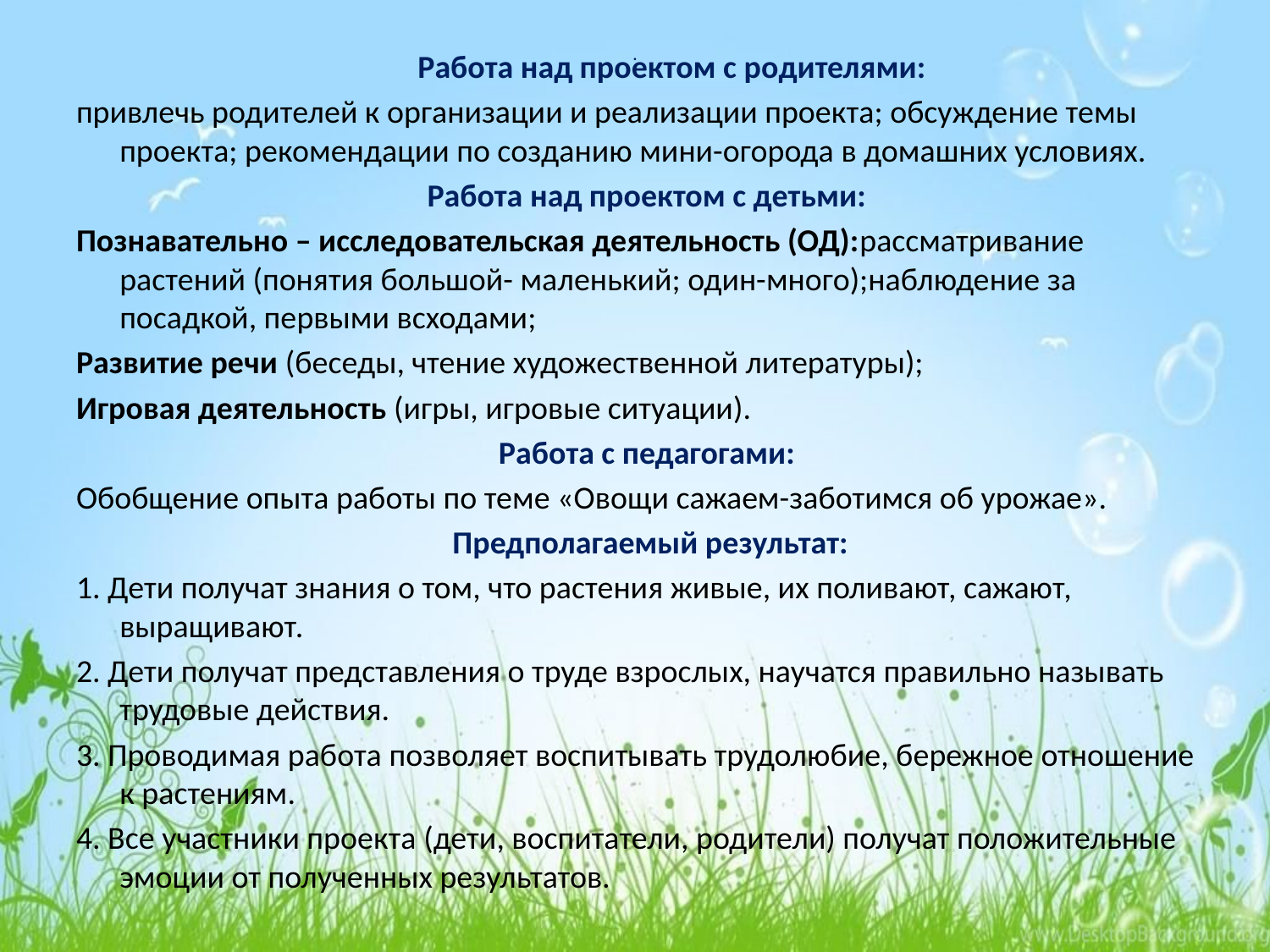

# .
       Работа над проектом с родителями:
привлечь родителей к организации и реализации проекта; обсуждение темы проекта; рекомендации по созданию мини-огорода в домашних условиях.
Работа над проектом с детьми:
Познавательно – исследовательская деятельность (ОД):рассматривание растений (понятия большой- маленький; один-много);наблюдение за посадкой, первыми всходами;
Развитие речи (беседы, чтение художественной литературы);
Игровая деятельность (игры, игровые ситуации).
Работа с педагогами:
Обобщение опыта работы по теме «Овощи сажаем-заботимся об урожае».
 Предполагаемый результат:
1. Дети получат знания о том, что растения живые, их поливают, сажают, выращивают.
2. Дети получат представления о труде взрослых, научатся правильно называть трудовые действия.
3. Проводимая работа позволяет воспитывать трудолюбие, бережное отношение к растениям.
4. Все участники проекта (дети, воспитатели, родители) получат положительные эмоции от полученных результатов.